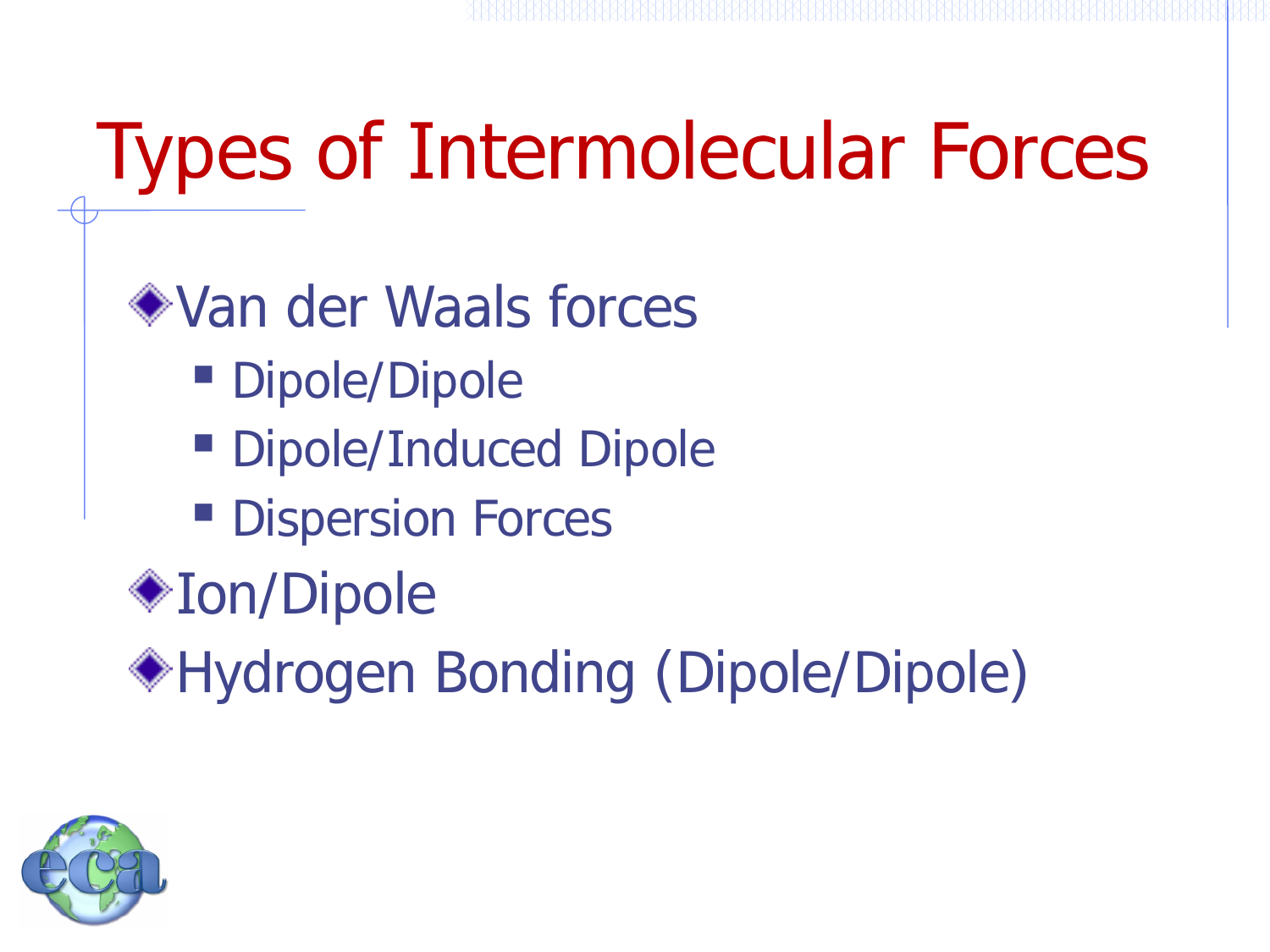

# Types of Intermolecular Forces
Van der Waals forces
Dipole/Dipole
Dipole/Induced Dipole
Dispersion Forces
Ion/Dipole
Hydrogen Bonding (Dipole/Dipole)